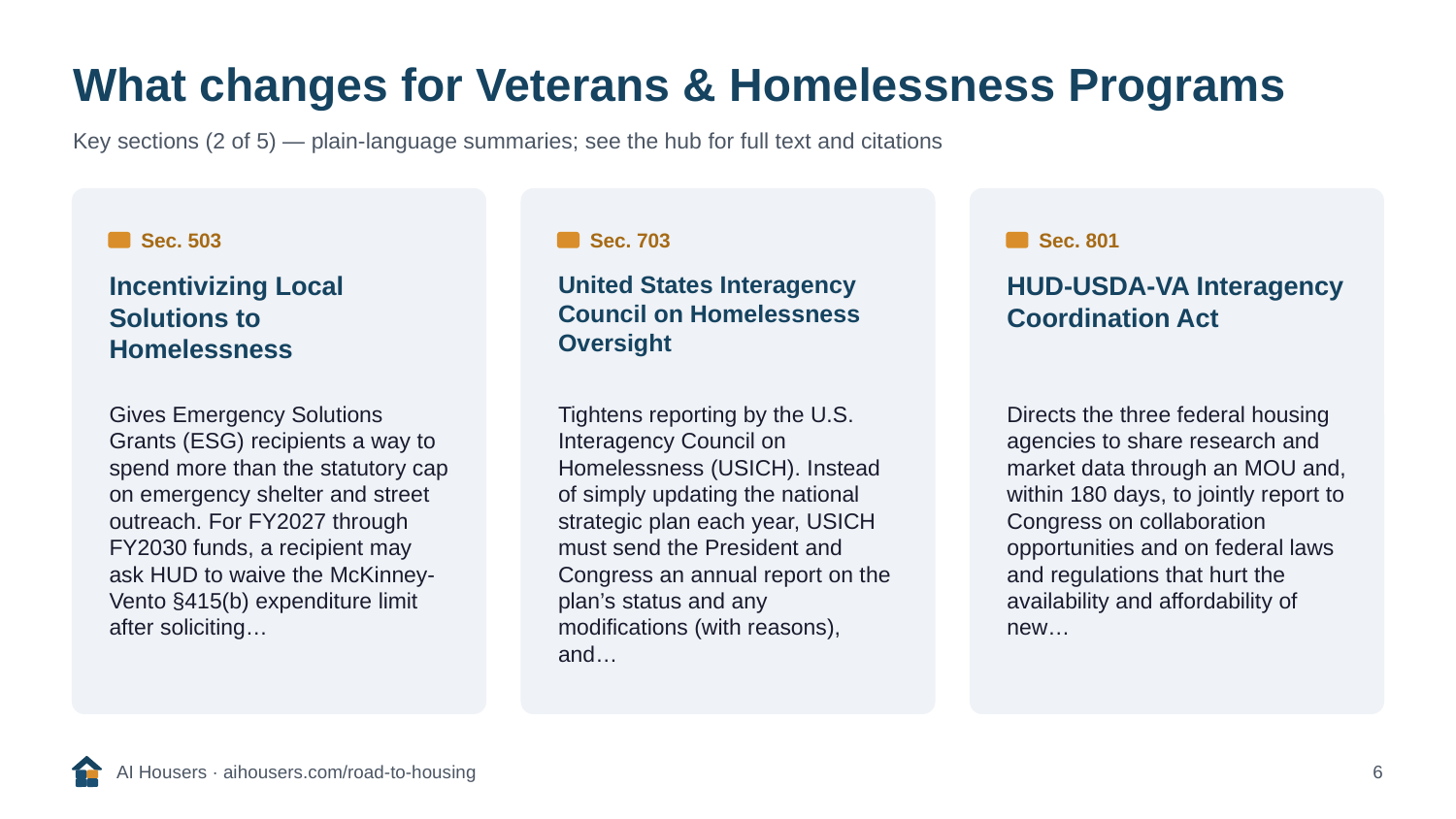

What changes for Veterans & Homelessness Programs
Key sections (2 of 5) — plain-language summaries; see the hub for full text and citations

Sec. 503
Sec. 703
Sec. 801

Incentivizing Local Solutions to Homelessness
United States Interagency Council on Homelessness Oversight
HUD-USDA-VA Interagency Coordination Act
Gives Emergency Solutions Grants (ESG) recipients a way to spend more than the statutory cap on emergency shelter and street outreach. For FY2027 through FY2030 funds, a recipient may ask HUD to waive the McKinney-Vento §415(b) expenditure limit after soliciting…
Tightens reporting by the U.S. Interagency Council on Homelessness (USICH). Instead of simply updating the national strategic plan each year, USICH must send the President and Congress an annual report on the plan’s status and any modifications (with reasons), and…
Directs the three federal housing agencies to share research and market data through an MOU and, within 180 days, to jointly report to Congress on collaboration opportunities and on federal laws and regulations that hurt the availability and affordability of new…
AI Housers · aihousers.com/road-to-housing
6